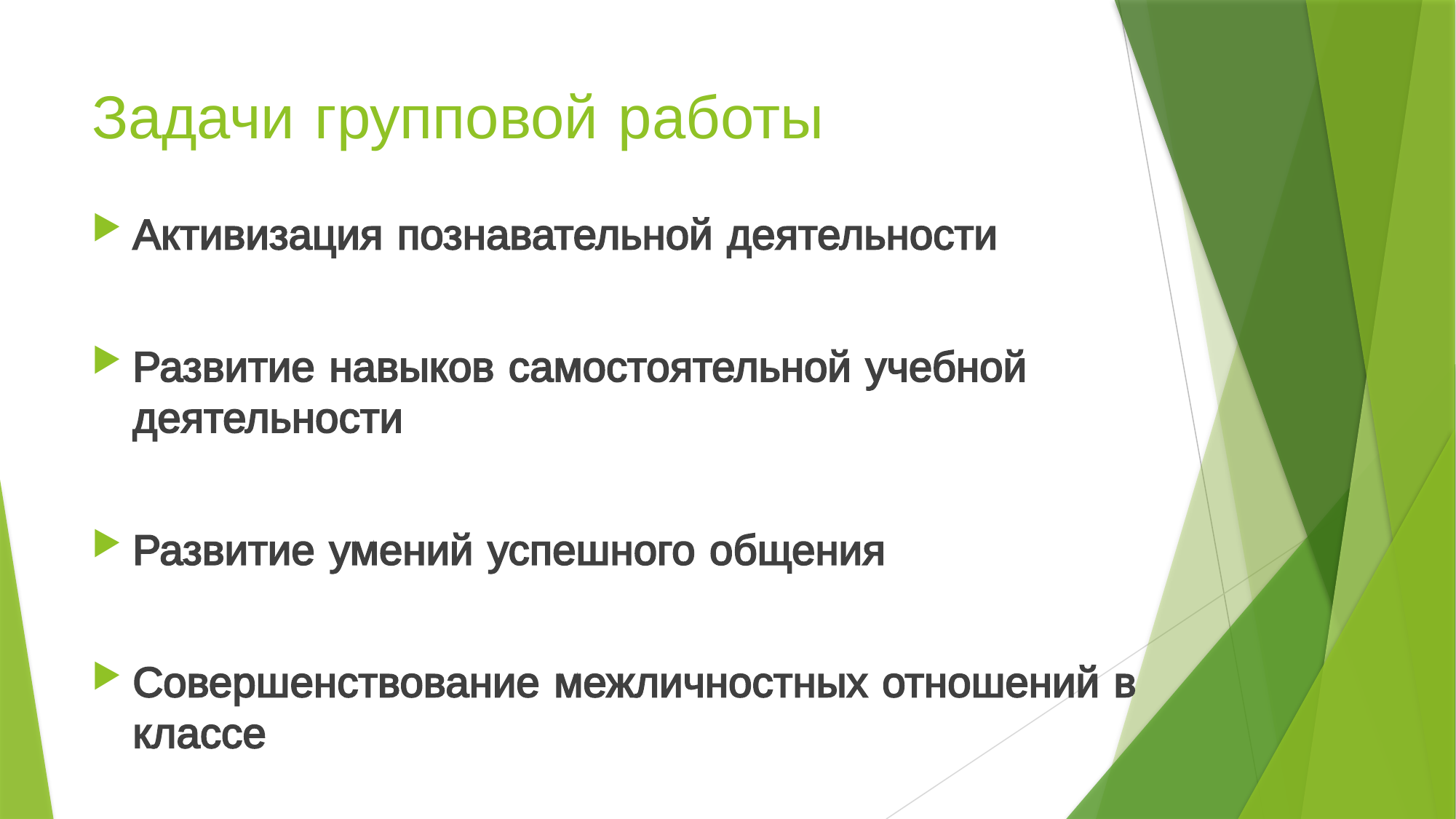

# Задачи групповой работы
Активизация познавательной деятельности

Развитие навыков самостоятельной учебной деятельности

Развитие умений успешного общения

Совершенствование межличностных отношений в классе